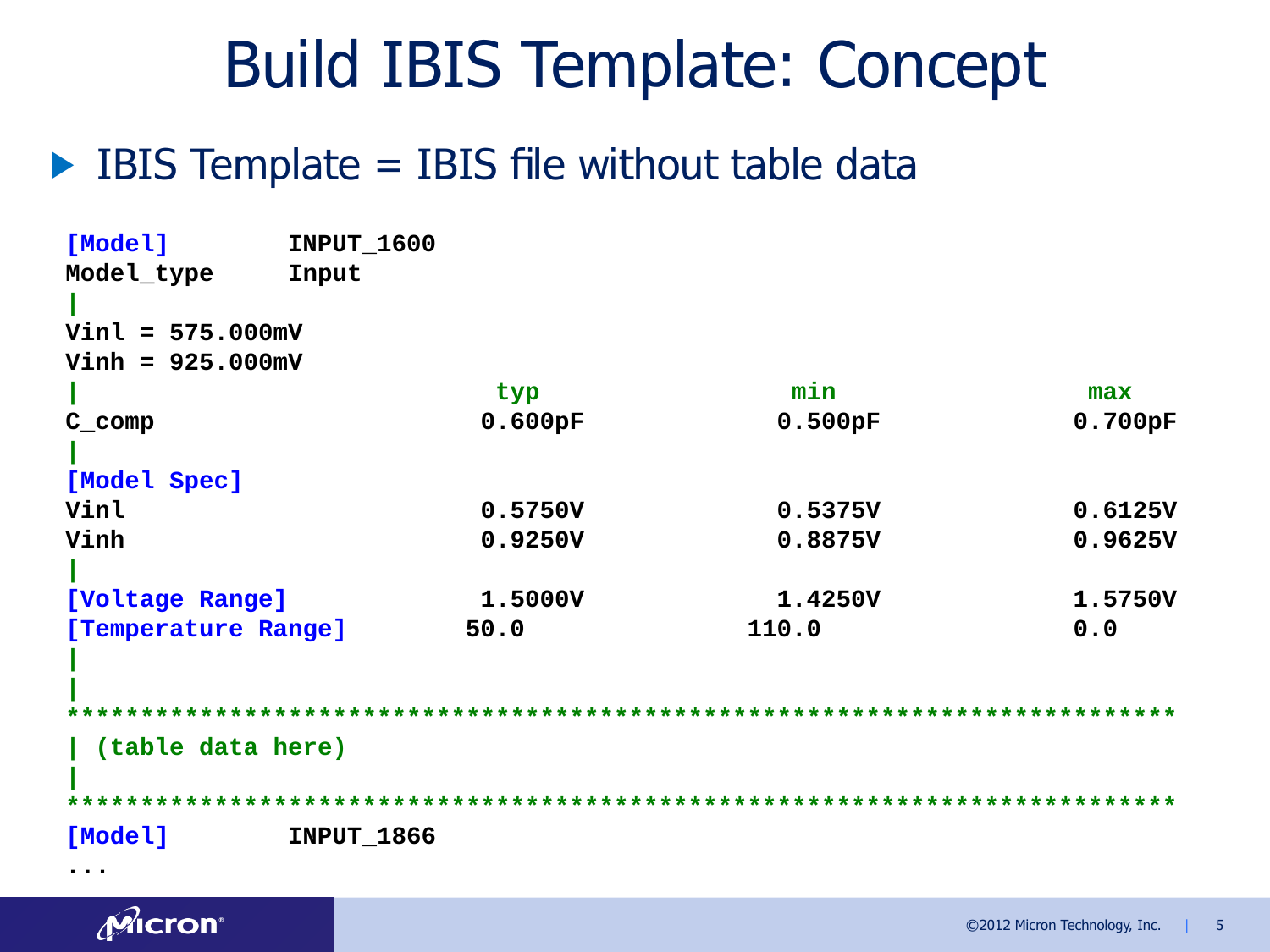

# Build IBIS Template: Concept
IBIS Template = IBIS file without table data
[Model]        INPUT_1600
Model_type     Input
|
Vinl = 575.000mV
Vinh = 925.000mV
|                            typ                 min                 max
C_comp                      0.600pF             0.500pF             0.700pF
|
[Model Spec]
Vinl                        0.5750V             0.5375V             0.6125V
Vinh                        0.9250V             0.8875V             0.9625V
|
[Voltage Range]             1.5000V             1.4250V             1.5750V
[Temperature Range]        50.0               110.0                 0.0
|
|***************************************************************************
| (table data here)
|***************************************************************************
[Model]        INPUT_1866
...